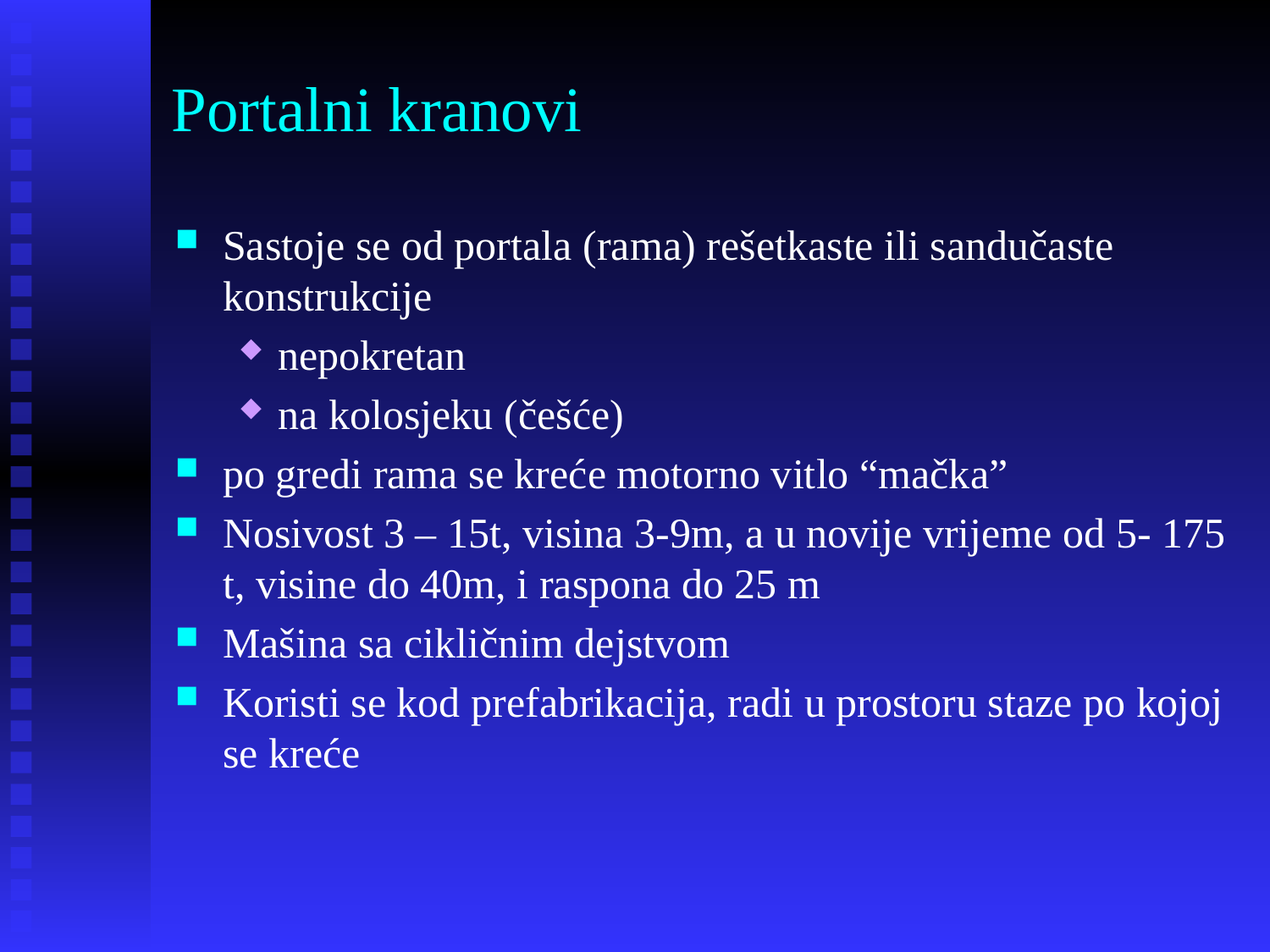

# Portalni kranovi
Sastoje se od portala (rama) rešetkaste ili sandučaste konstrukcije
nepokretan
na kolosjeku (češće)
po gredi rama se kreće motorno vitlo “mačka”
Nosivost 3 – 15t, visina 3-9m, a u novije vrijeme od 5- 175 t, visine do 40m, i raspona do 25 m
Mašina sa cikličnim dejstvom
Koristi se kod prefabrikacija, radi u prostoru staze po kojoj se kreće